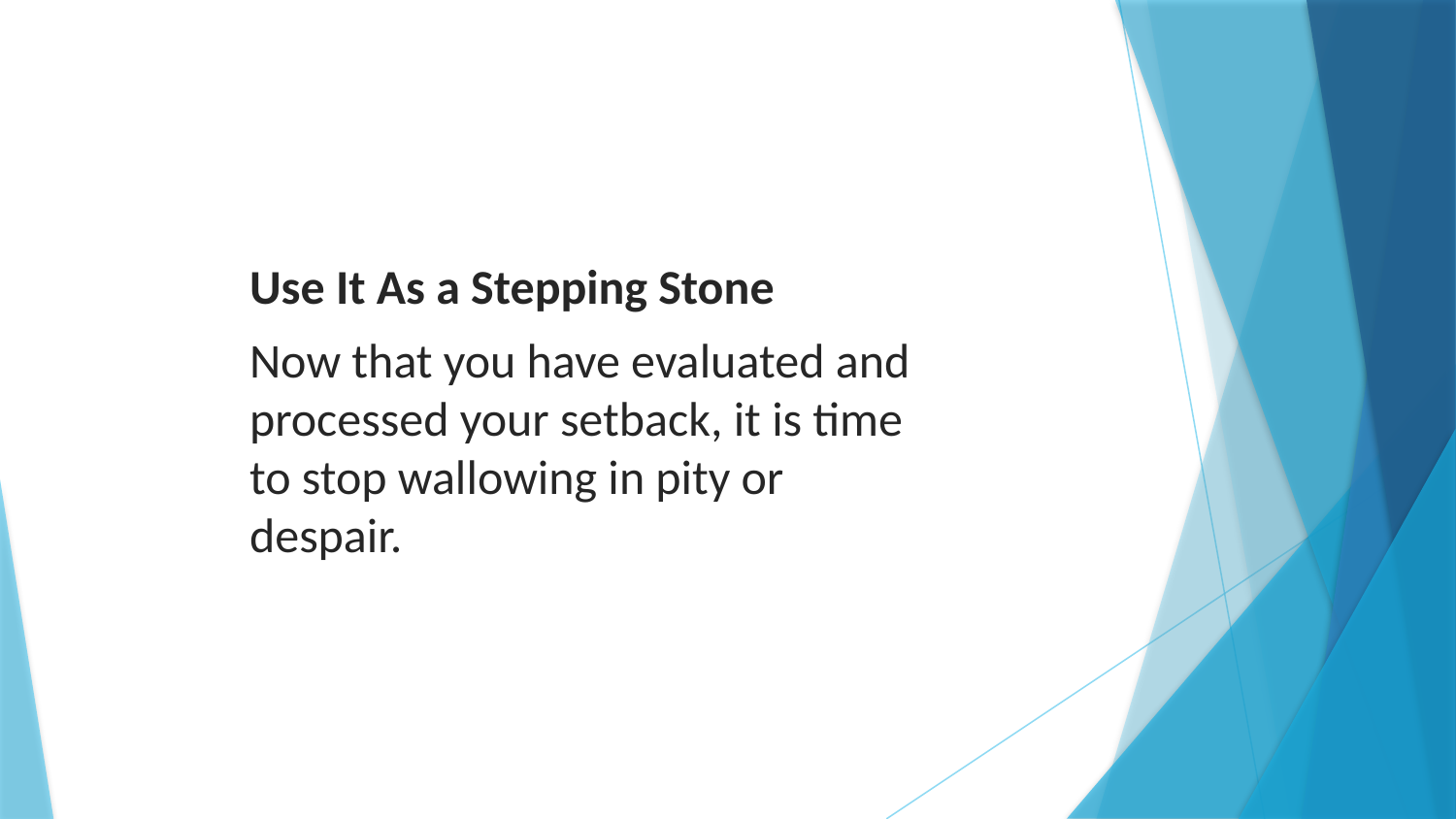

Use It As a Stepping Stone
Now that you have evaluated and processed your setback, it is time to stop wallowing in pity or despair.